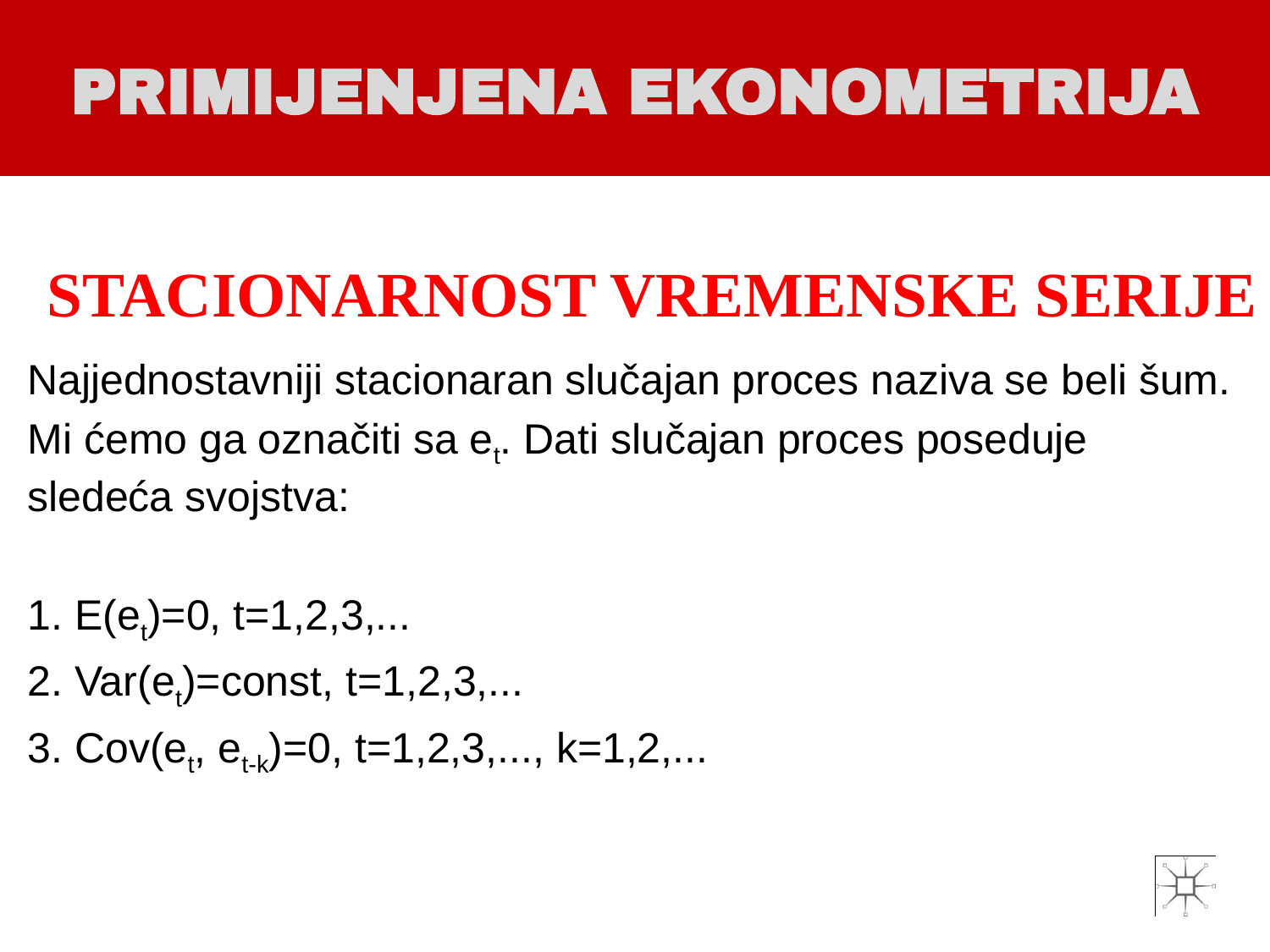

PRIMIJENJENA EKONOMETRIJA
# STACIONARNOST VREMENSKE SERIJE
Najjednostavniji stacionaran slučajan proces naziva se beli šum.
Mi ćemo ga označiti sa et. Dati slučajan proces poseduje sledeća svojstva:

1. E(et)=0, t=1,2,3,...
2. Var(et)=const, t=1,2,3,...
3. Cov(et, et-k)=0, t=1,2,3,..., k=1,2,...